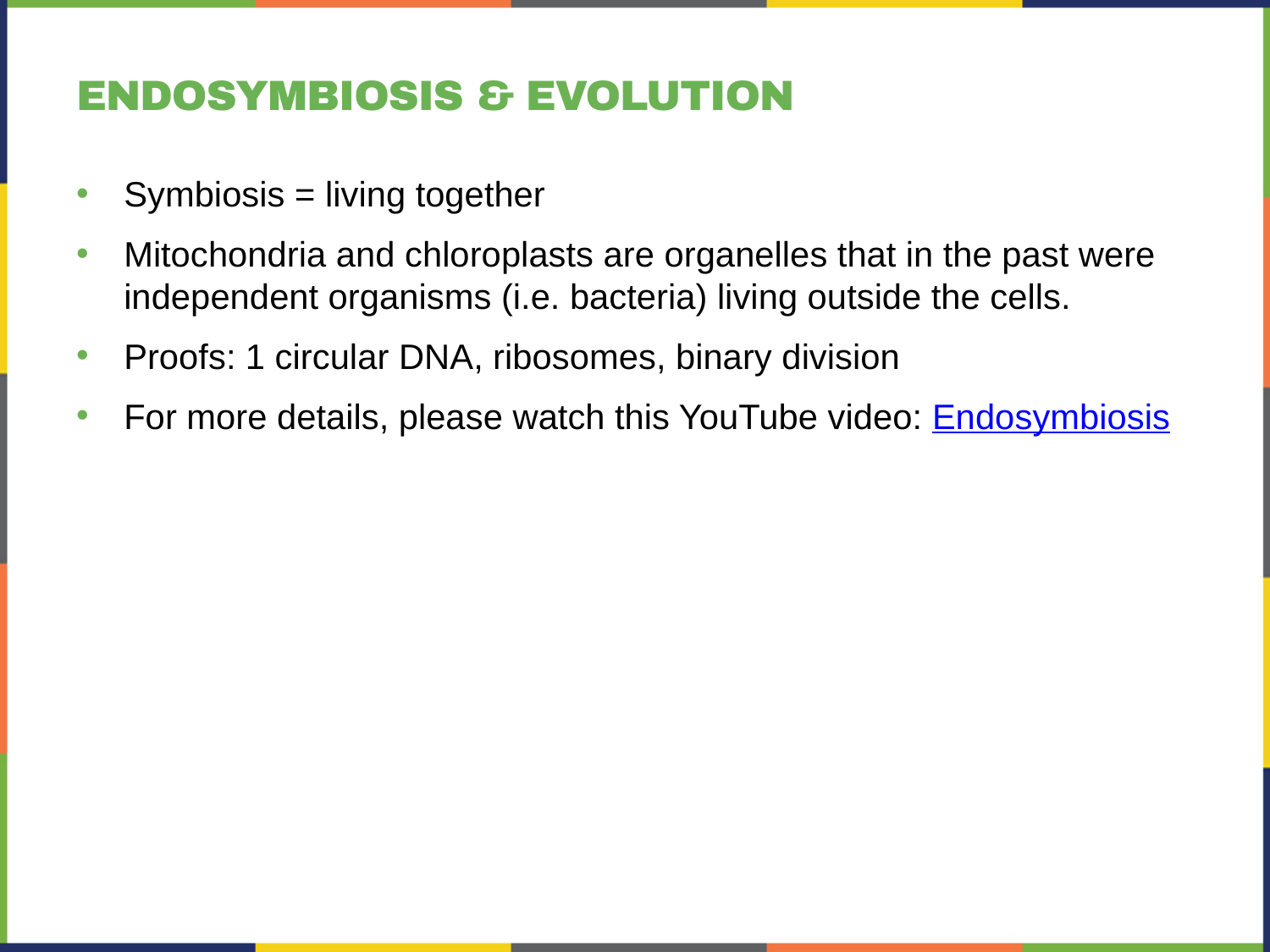

# Endosymbiosis & evolution
Symbiosis = living together
Mitochondria and chloroplasts are organelles that in the past were independent organisms (i.e. bacteria) living outside the cells.
Proofs: 1 circular DNA, ribosomes, binary division
For more details, please watch this YouTube video: Endosymbiosis